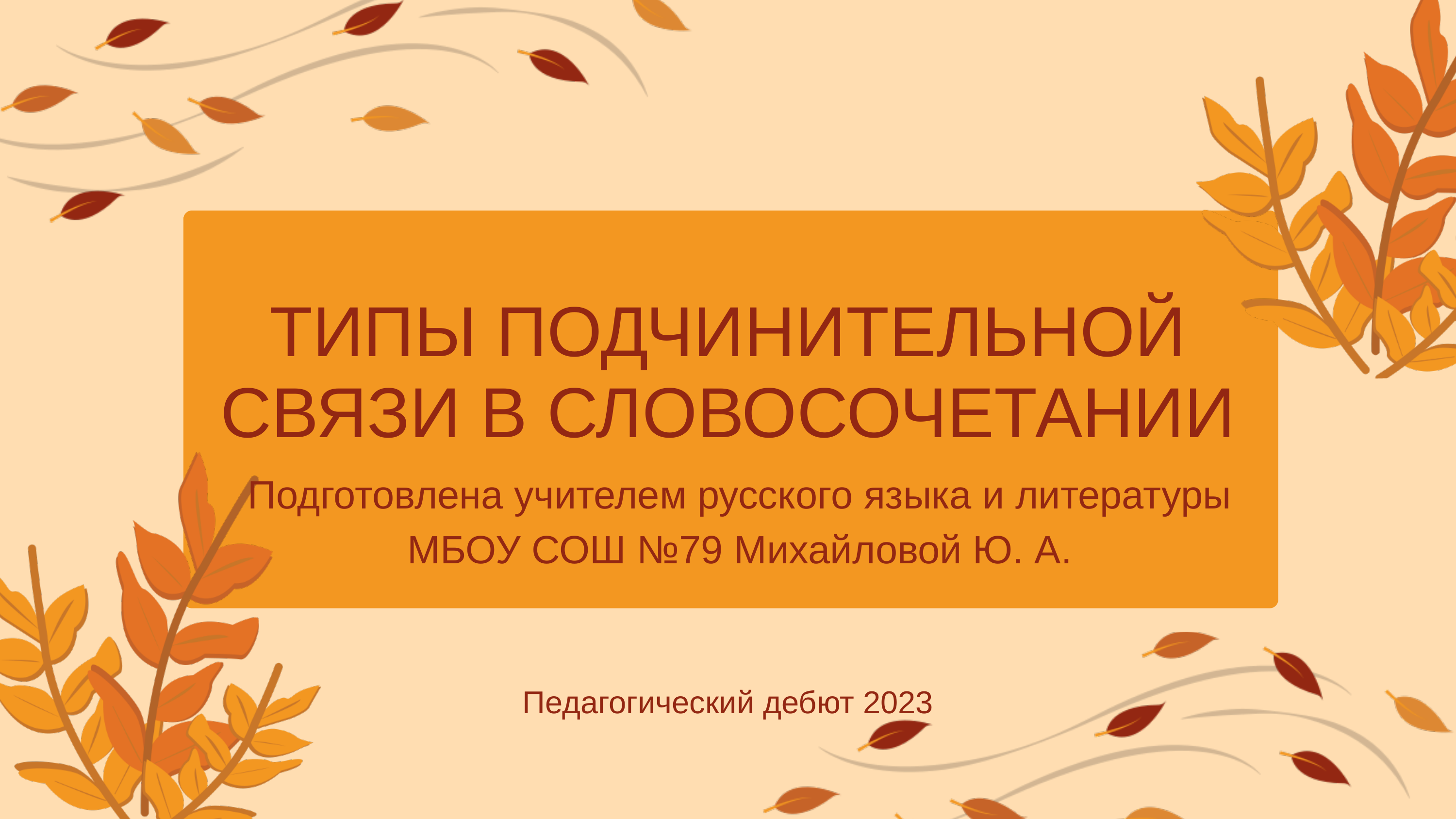

ТИПЫ ПОДЧИНИТЕЛЬНОЙ СВЯЗИ В СЛОВОСОЧЕТАНИИ

Подготовлена учителем русского языка и литературы МБОУ СОШ №79 Михайловой Ю. А.

Педагогический дебют 2023